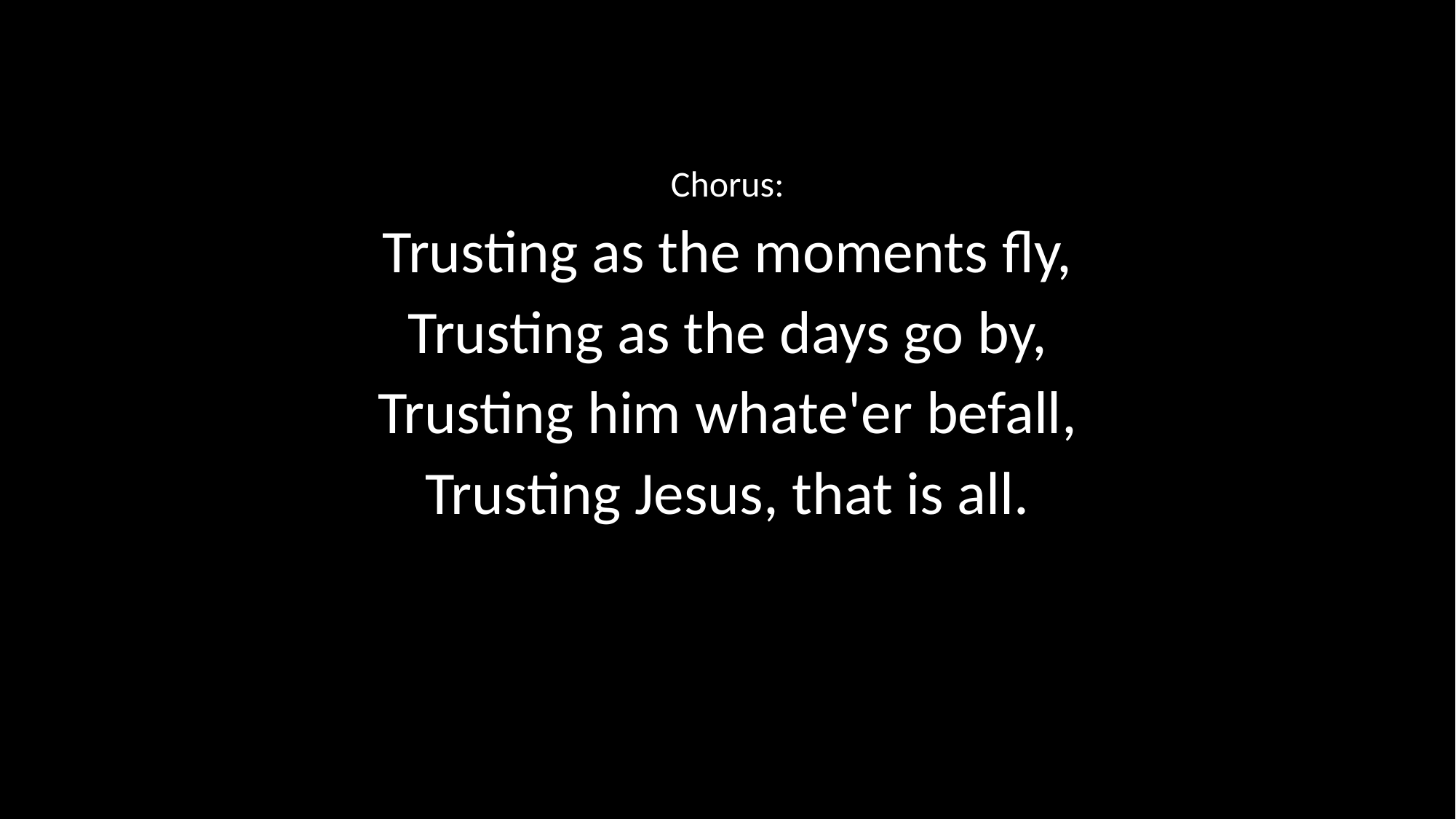

Chorus:
Trusting as the moments fly,
Trusting as the days go by,
Trusting him whate'er befall,
Trusting Jesus, that is all.